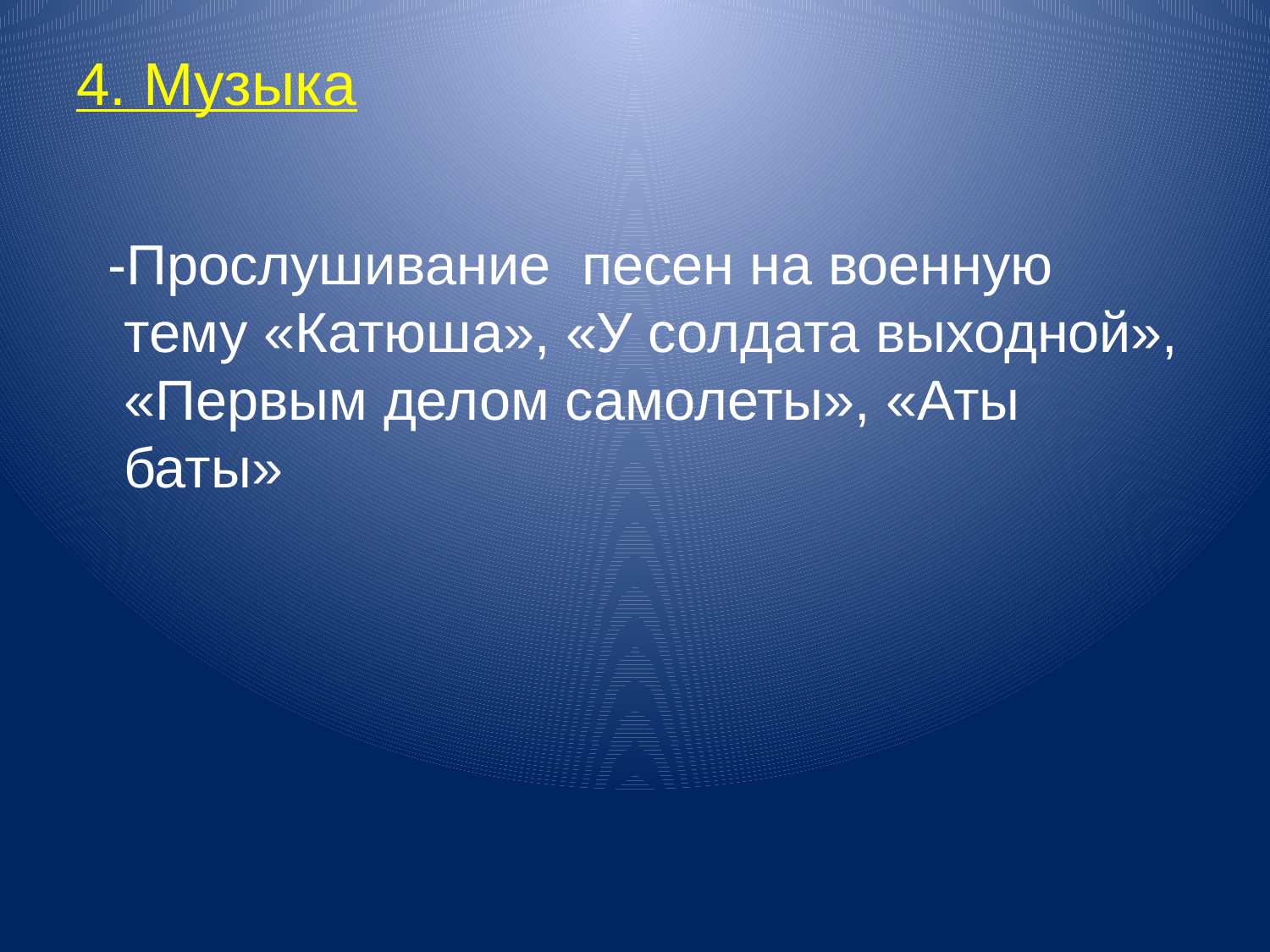

# 4. Музыка
  -Прослушивание  песен на военную тему «Катюша», «У солдата выходной», «Первым делом самолеты», «Аты баты»